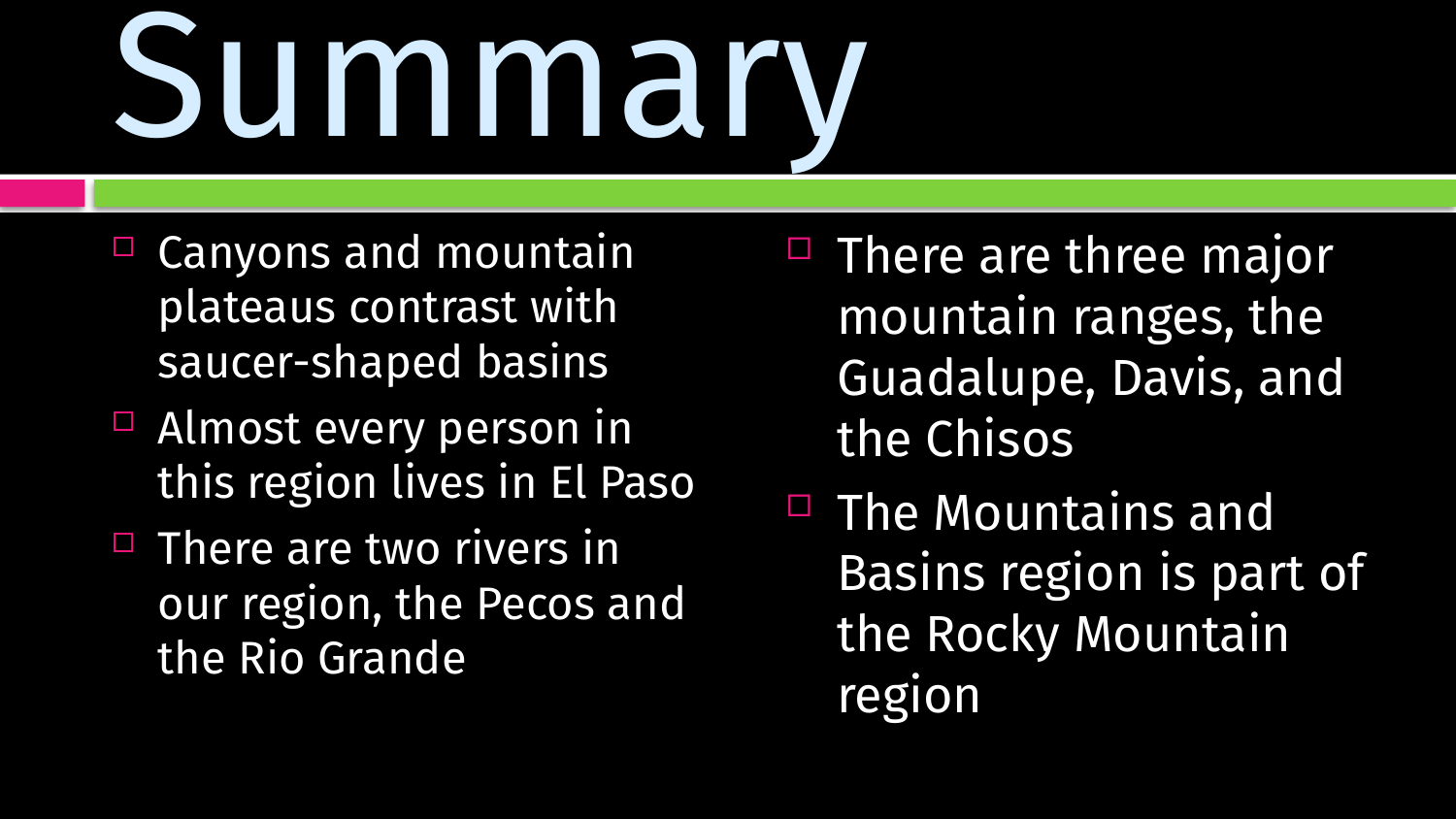

# Summary
There are three major mountain ranges, the Guadalupe, Davis, and the Chisos
The Mountains and Basins region is part of the Rocky Mountain region
Canyons and mountain plateaus contrast with saucer-shaped basins
Almost every person in this region lives in El Paso
There are two rivers in our region, the Pecos and the Rio Grande